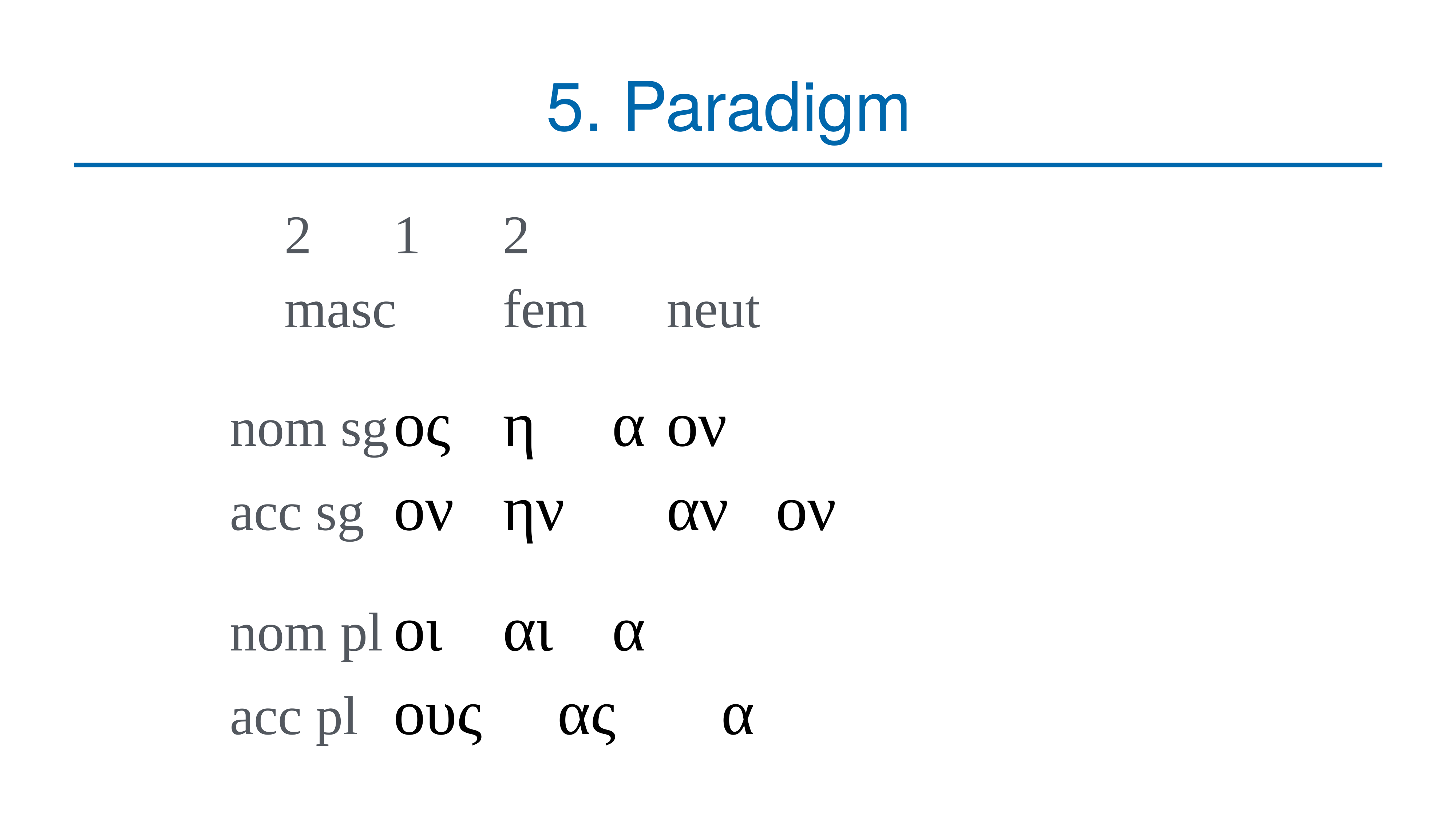

# 5. Paradigm
	2		1		2
	masc		fem		neut
nom sg	ος	η		α	ον
acc sg	ον	ην		αν	ον
nom pl	οι		αι		α
acc pl	ους		ας		α